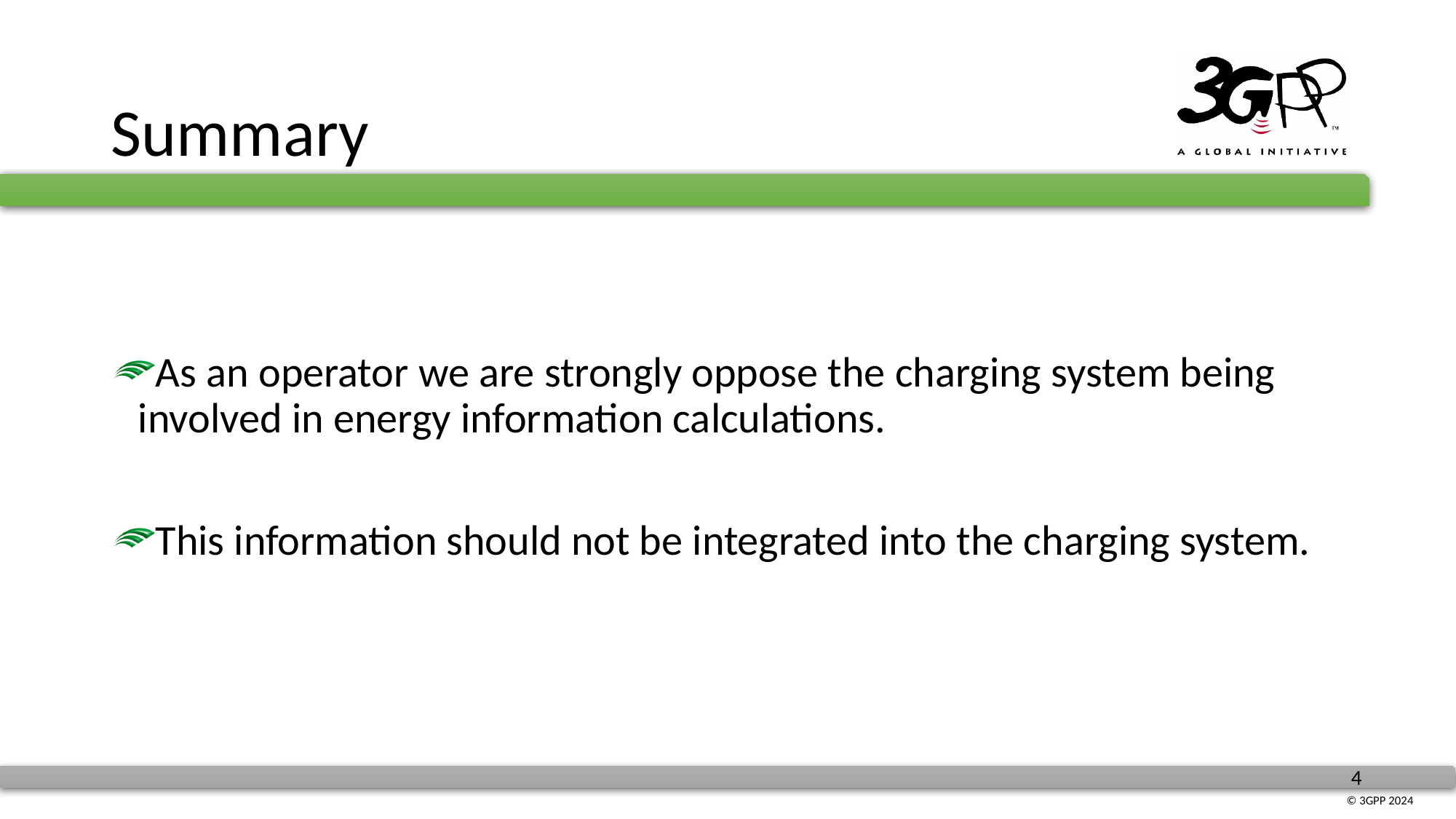

# Summary

As an operator we are strongly oppose the charging system being involved in energy information calculations.

This information should not be integrated into the charging system.